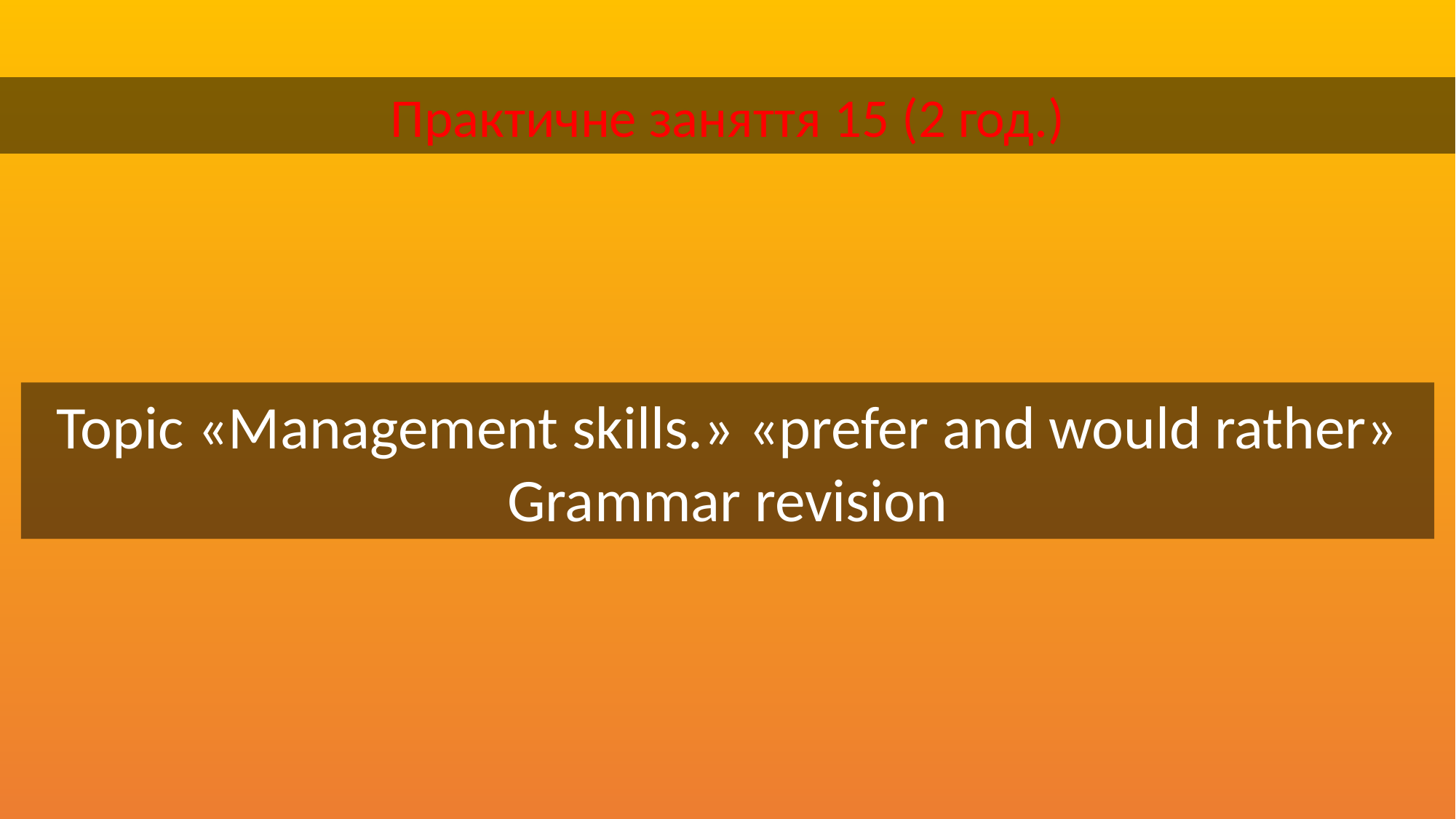

Практичне заняття 15 (2 год.)
Topic «Management skills.» «prefer and would rather» Grammar revision